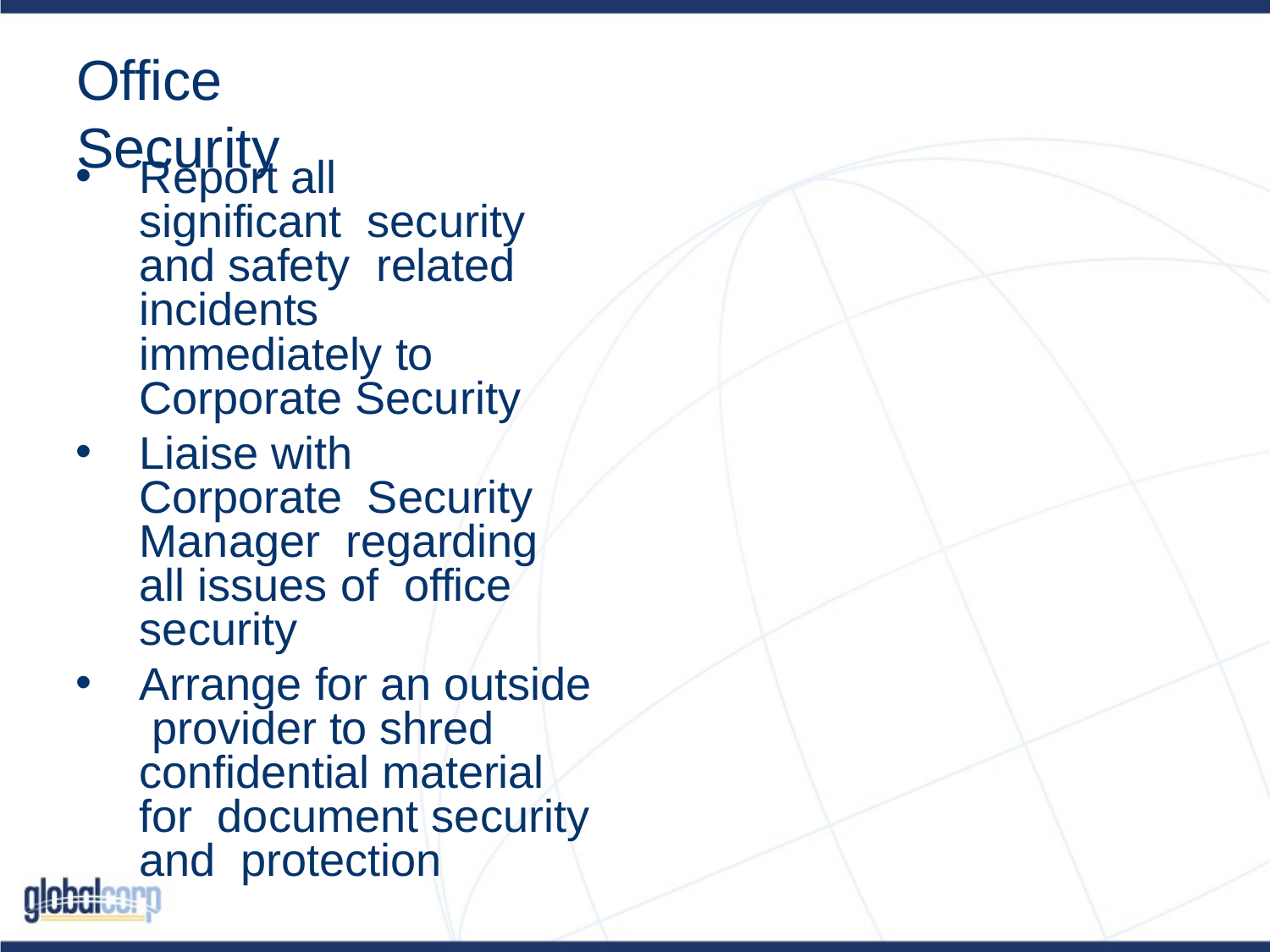

# Office Security
Report all significant  security and safety  related incidents  immediately to  Corporate Security
Liaise with Corporate  Security Manager  regarding all issues of  office security
Arrange for an outside  provider to shred  confidential material for  document security and  protection